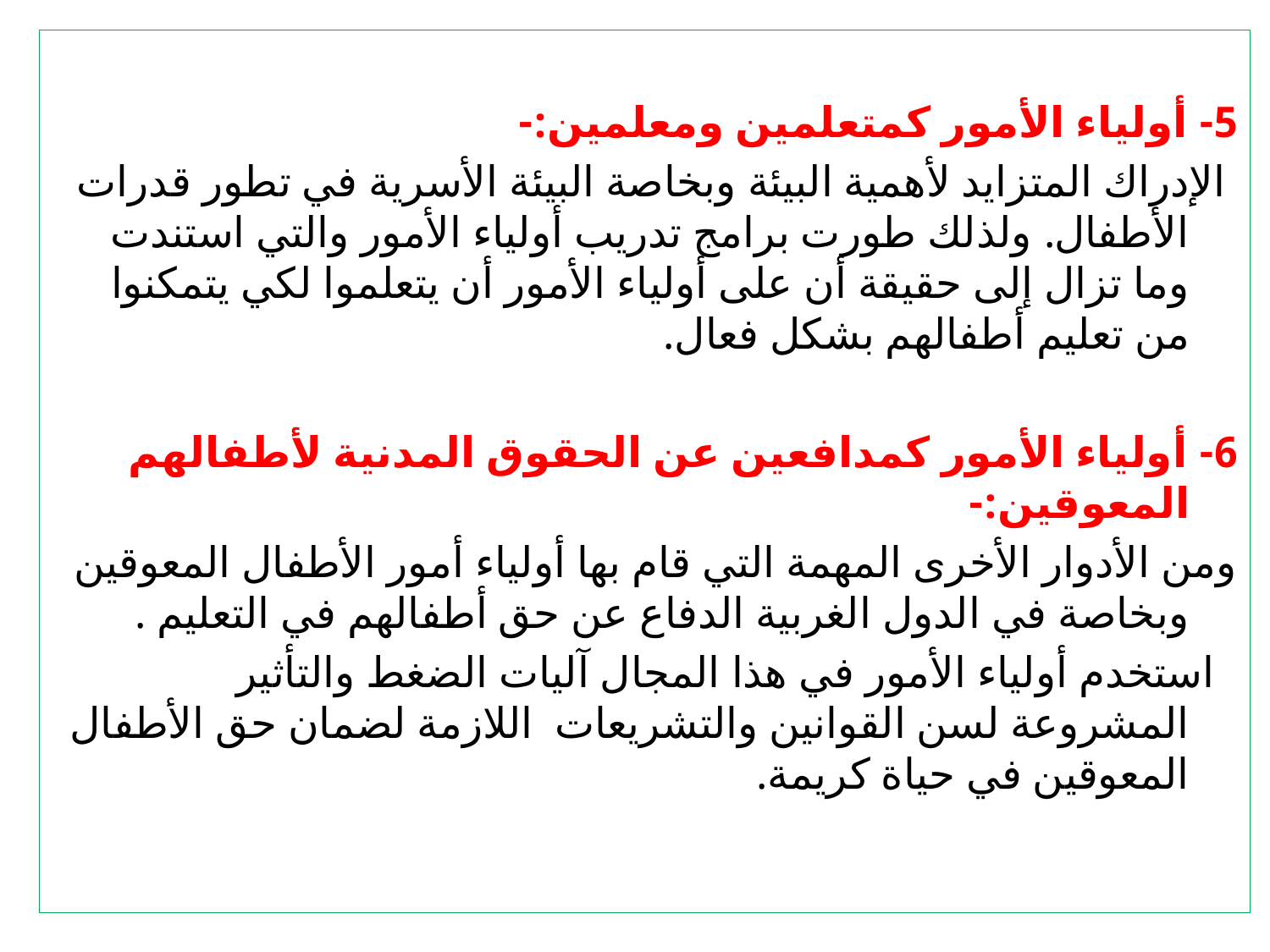

5- أولياء الأمور كمتعلمين ومعلمين:-
 الإدراك المتزايد لأهمية البيئة وبخاصة البيئة الأسرية في تطور قدرات الأطفال. ولذلك طورت برامج تدريب أولياء الأمور والتي استندت وما تزال إلى حقيقة أن على أولياء الأمور أن يتعلموا لكي يتمكنوا من تعليم أطفالهم بشكل فعال.

6- أولياء الأمور كمدافعين عن الحقوق المدنية لأطفالهم المعوقين:-
ومن الأدوار الأخرى المهمة التي قام بها أولياء أمور الأطفال المعوقين وبخاصة في الدول الغربية الدفاع عن حق أطفالهم في التعليم .
  استخدم أولياء الأمور في هذا المجال آليات الضغط والتأثير المشروعة لسن القوانين والتشريعات  اللازمة لضمان حق الأطفال المعوقين في حياة كريمة.